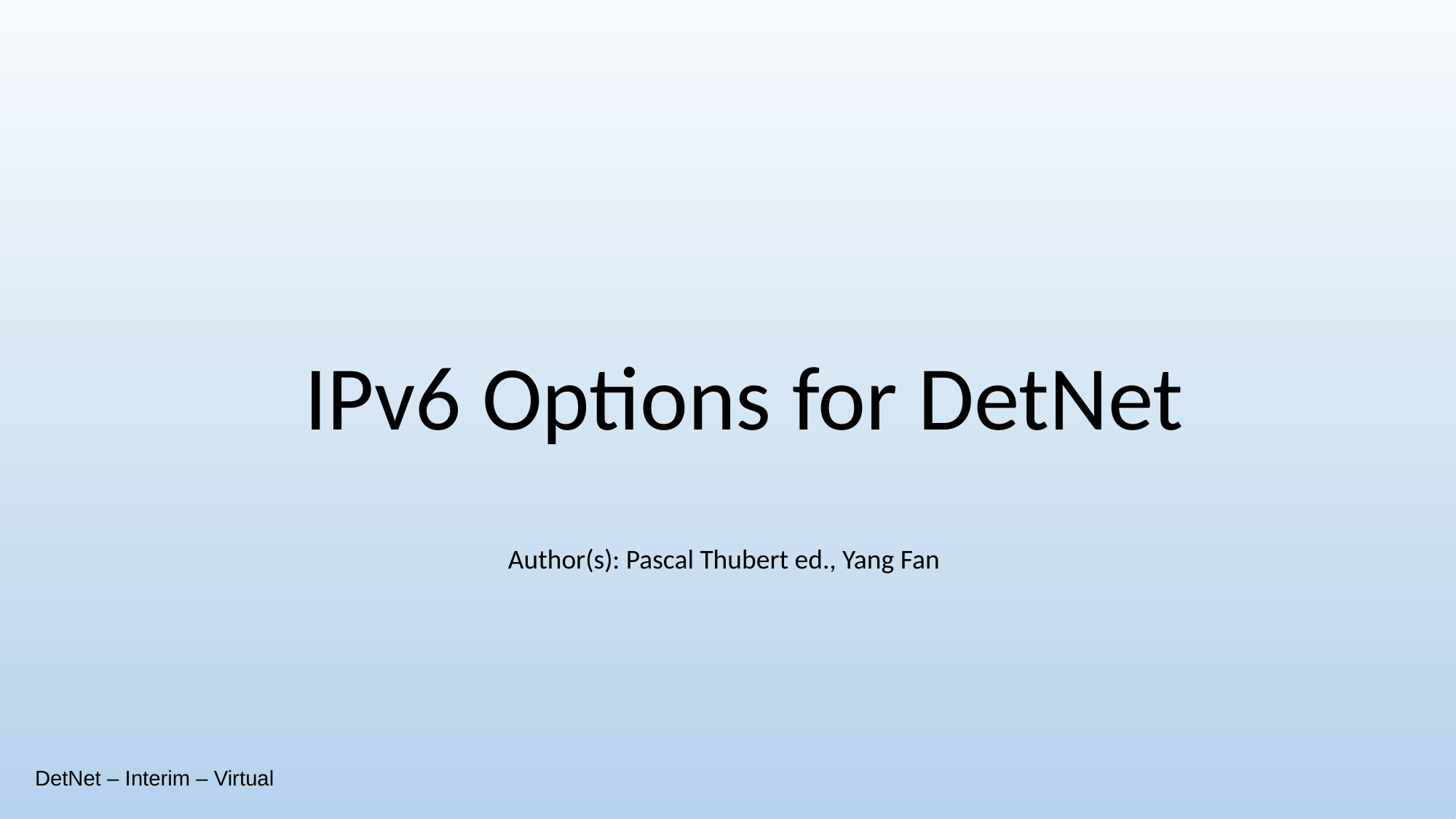

# IPv6 Options for DetNet
Author(s): Pascal Thubert ed., Yang Fan